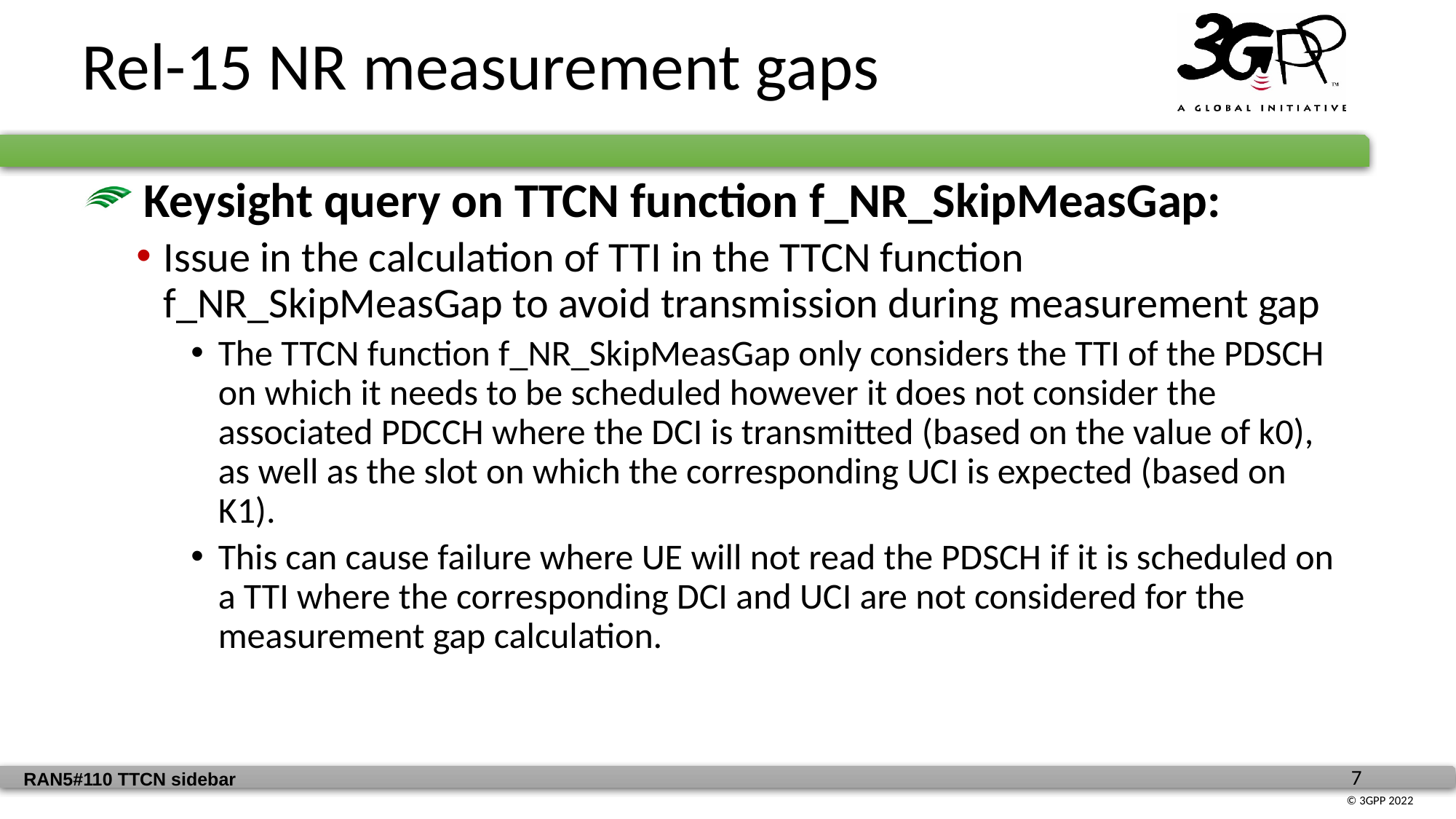

Rel-15 NR measurement gaps
 Keysight query on TTCN function f_NR_SkipMeasGap:
Issue in the calculation of TTI in the TTCN function f_NR_SkipMeasGap to avoid transmission during measurement gap
The TTCN function f_NR_SkipMeasGap only considers the TTI of the PDSCH on which it needs to be scheduled however it does not consider the associated PDCCH where the DCI is transmitted (based on the value of k0), as well as the slot on which the corresponding UCI is expected (based on K1).
This can cause failure where UE will not read the PDSCH if it is scheduled on a TTI where the corresponding DCI and UCI are not considered for the measurement gap calculation.